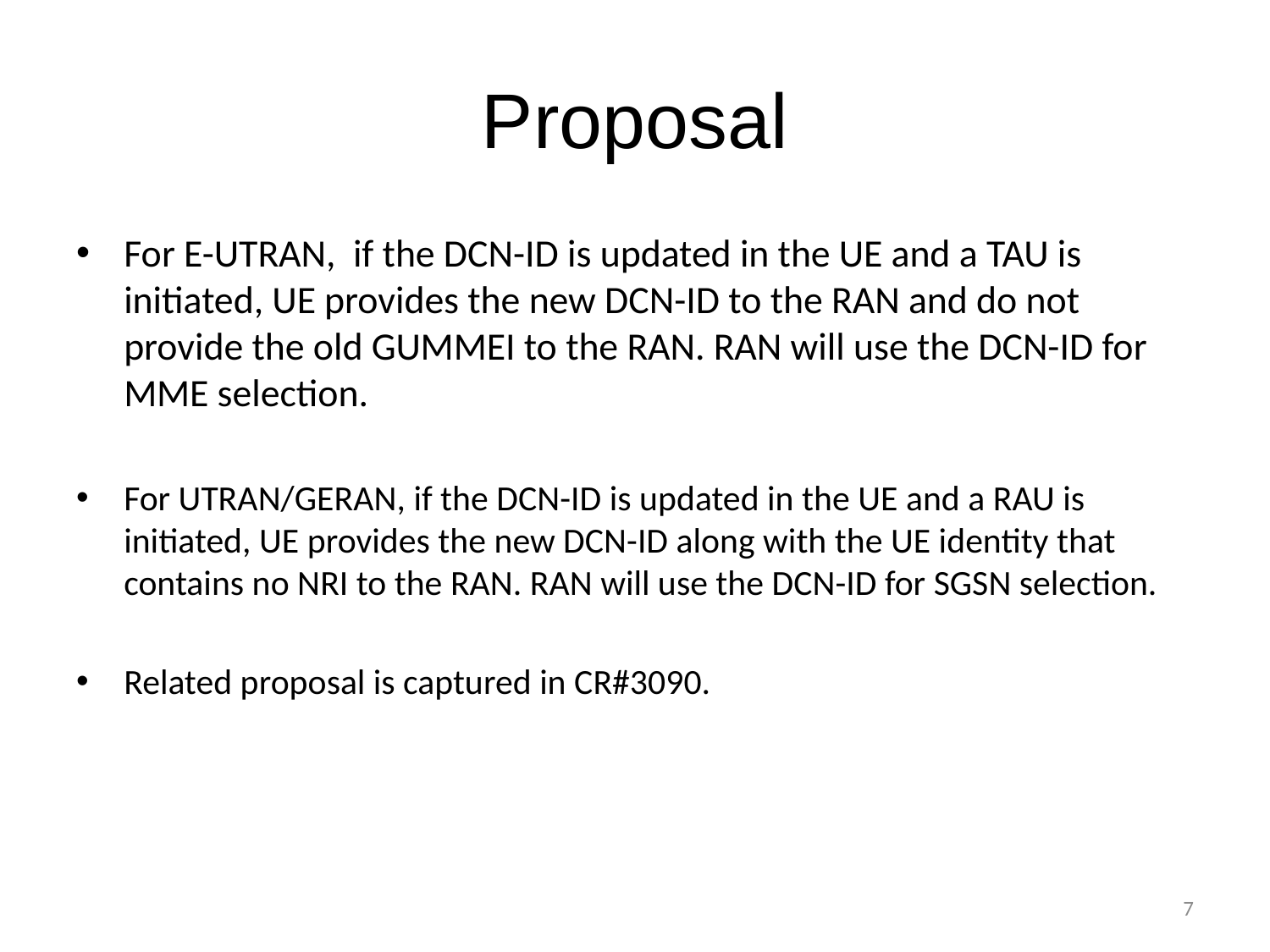

# Proposal
For E-UTRAN,  if the DCN-ID is updated in the UE and a TAU is initiated, UE provides the new DCN-ID to the RAN and do not provide the old GUMMEI to the RAN. RAN will use the DCN-ID for MME selection.

For UTRAN/GERAN, if the DCN-ID is updated in the UE and a RAU is initiated, UE provides the new DCN-ID along with the UE identity that contains no NRI to the RAN. RAN will use the DCN-ID for SGSN selection.

Related proposal is captured in CR#3090.

7